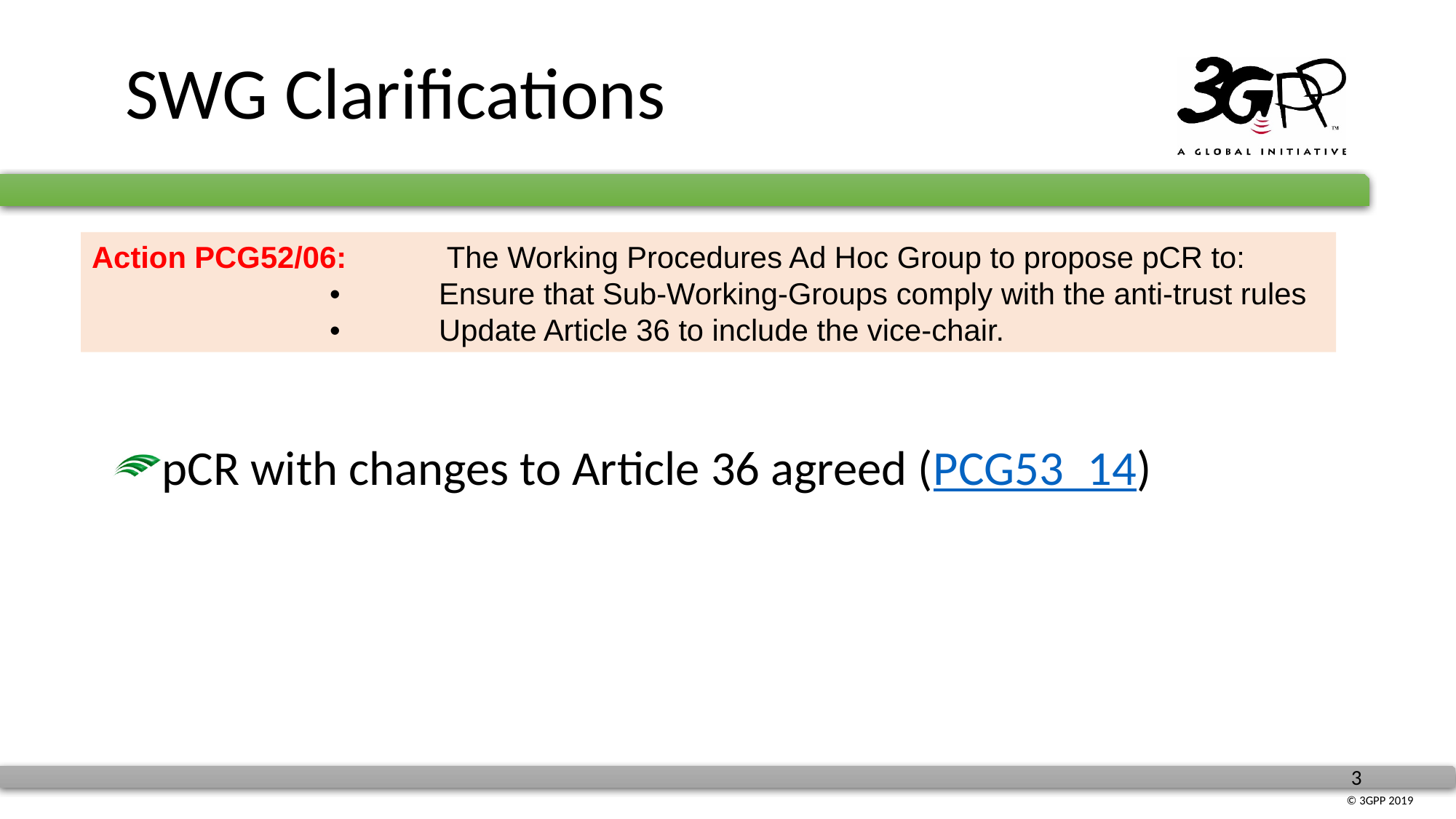

# SWG Clarifications
Action PCG52/06:	 The Working Procedures Ad Hoc Group to propose pCR to:
		•	Ensure that Sub-Working-Groups comply with the anti-trust rules
		•	Update Article 36 to include the vice-chair.
pCR with changes to Article 36 agreed (PCG53_14)